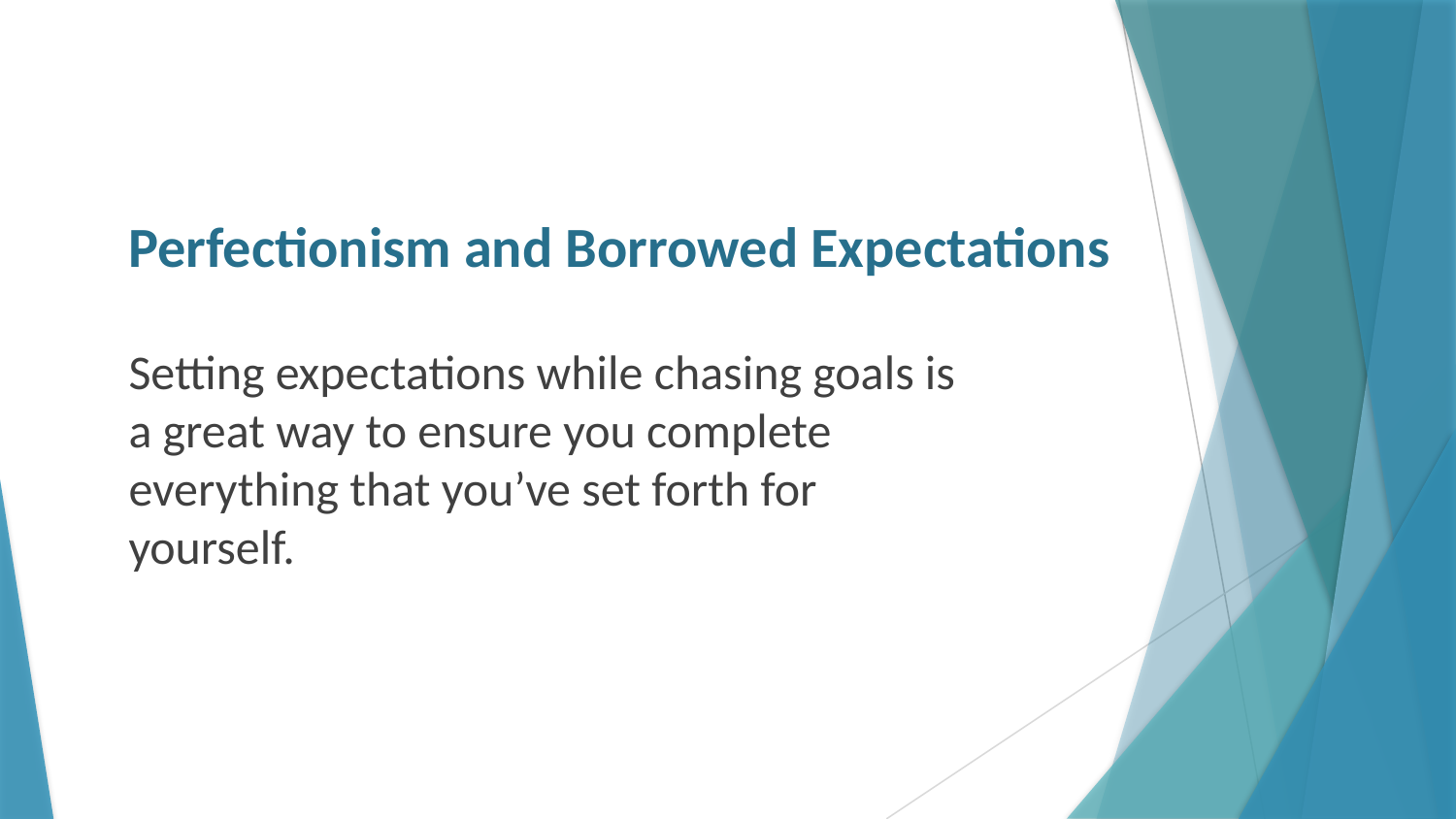

# Perfectionism and Borrowed Expectations
Setting expectations while chasing goals is a great way to ensure you complete everything that you’ve set forth for yourself.